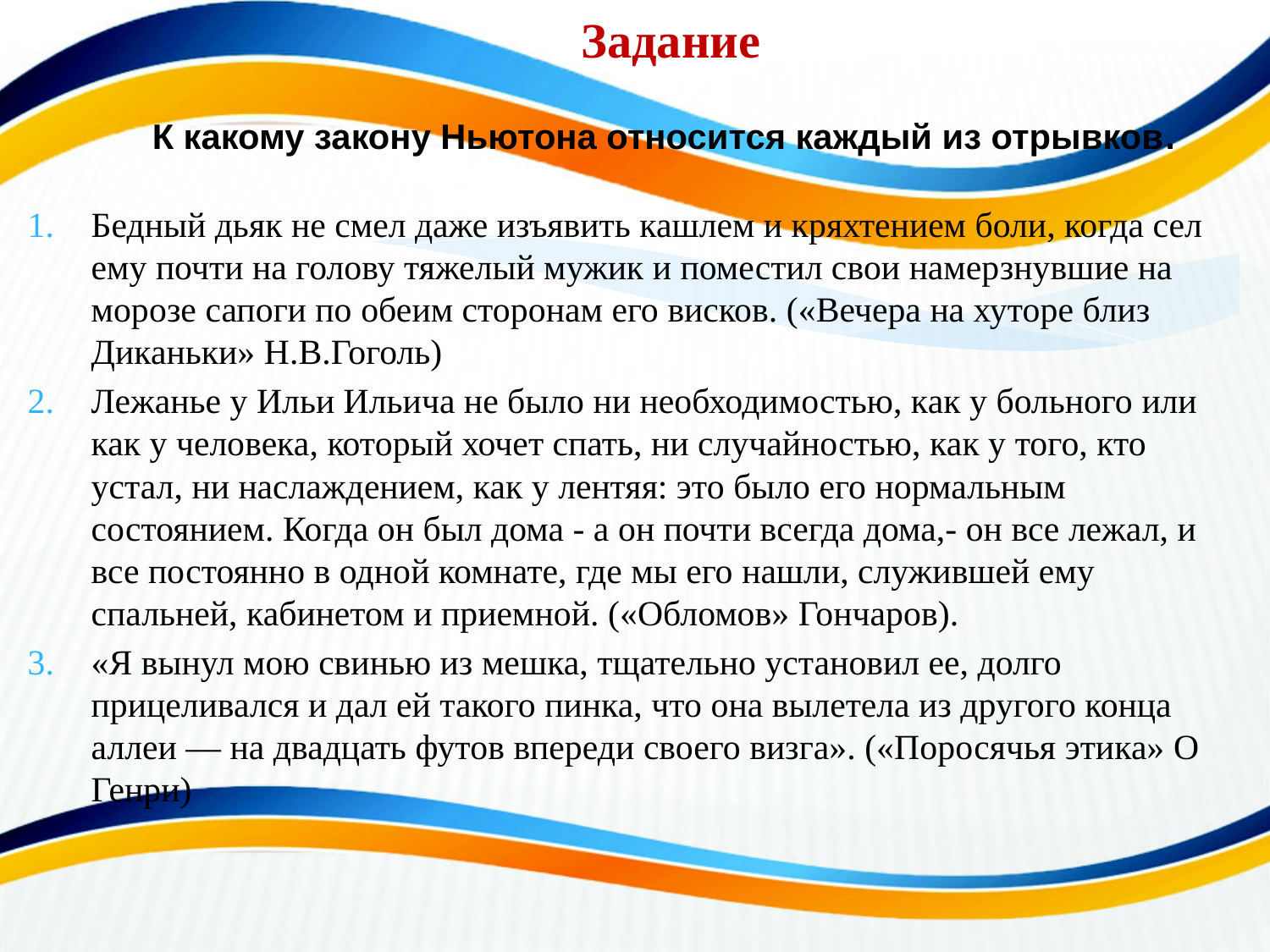

Задание

К какому закону Ньютона относится каждый из отрывков.

Бедный дьяк не смел даже изъявить кашлем и кряхтением боли, когда сел ему почти на голову тяжелый мужик и поместил свои намерзнувшие на морозе сапоги по обеим сторонам его висков. («Вечера на хуторе близ Диканьки» Н.В.Гоголь)
Лежанье у Ильи Ильича не было ни необходимостью, как у больного или как у человека, который хочет спать, ни случайностью, как у того, кто устал, ни наслаждением, как у лентяя: это было его нормальным состоянием. Когда он был дома - а он почти всегда дома,- он все лежал, и все постоянно в одной комнате, где мы его нашли, служившей ему спальней, кабинетом и приемной. («Обломов» Гончаров).
«Я вынул мою свинью из мешка, тщательно установил ее, долго прицеливался и дал ей такого пинка, что она вылетела из другого конца аллеи — на двадцать футов впереди своего визга». («Поросячья этика» О Генри)